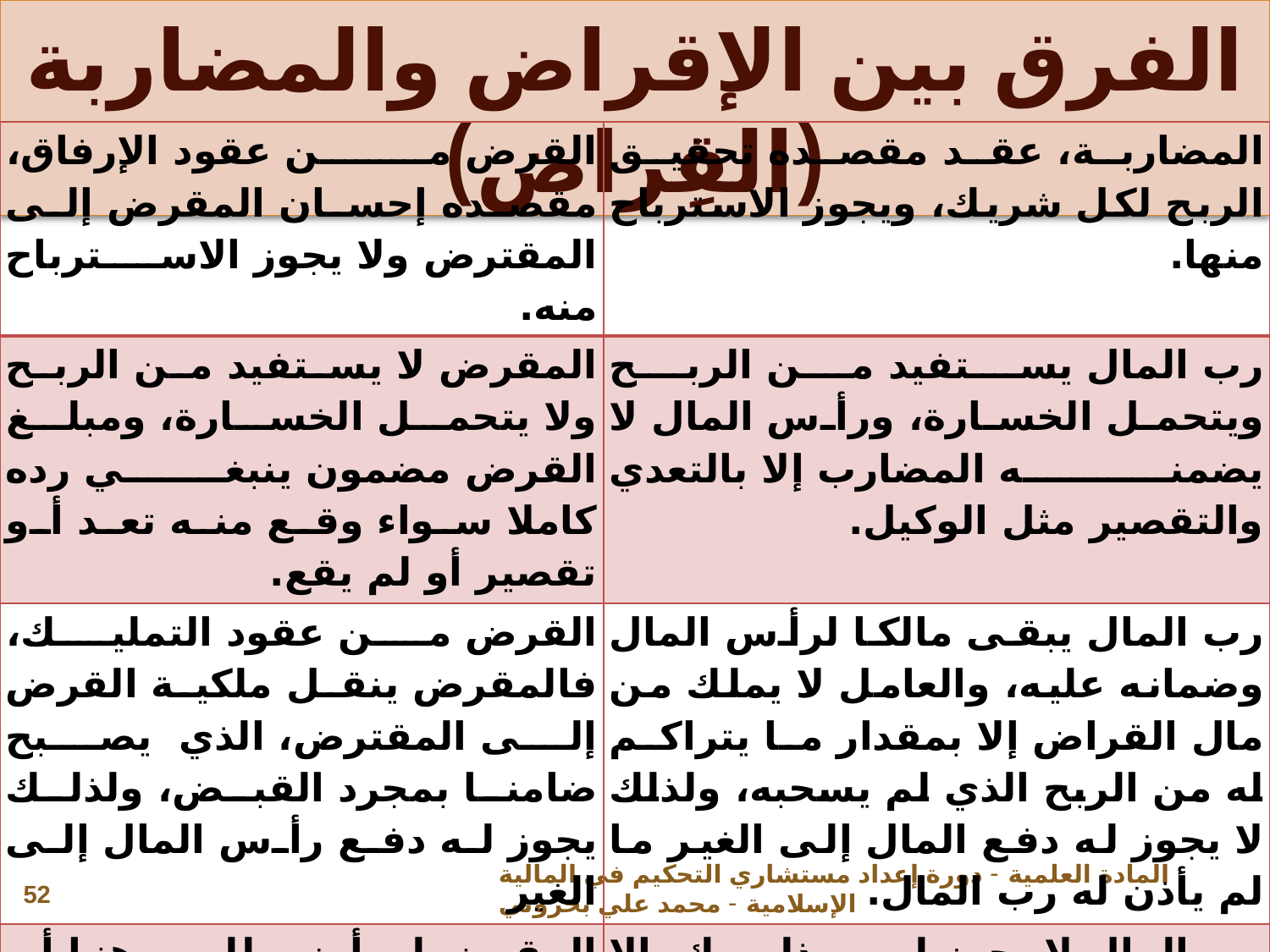

الفرق بين الإقراض والمضاربة (القِراض)
| القرض من عقود الإرفاق، مقصده إحسان المقرض إلى المقترض ولا يجوز الاسترباح منه. | المضاربة، عقد مقصده تحقيق الربح لكل شريك، ويجوز الاسترباح منها. |
| --- | --- |
| المقرض لا يستفيد من الربح ولا يتحمل الخسارة، ومبلغ القرض مضمون ينبغي رده كاملا سواء وقع منه تعد أو تقصير أو لم يقع. | رب المال يستفيد من الربح ويتحمل الخسارة، ورأس المال لا يضمنه المضارب إلا بالتعدي والتقصير مثل الوكيل. |
| القرض من عقود التمليك، فالمقرض ينقل ملكية القرض إلى المقترض، الذي يصبح ضامنا بمجرد القبض، ولذلك يجوز له دفع رأس المال إلى الغير | رب المال يبقى مالكا لرأس المال وضمانه عليه، والعامل لا يملك من مال القراض إلا بمقدار ما يتراكم له من الربح الذي لم يسحبه، ولذلك لا يجوز له دفع المال إلى الغير ما لم يأذن له رب المال. |
| المقرض له أن يطلب رهنا أو كفالة أو ضمانا من المقترض، للاستيثاق من استرداد القرض. | رب المال لا يجوز له ذلك، إلا لضمان حالات التعدي والتقصير لا لضمان رأس المال، لأن الضمان يُطلب من الضامن لا من الأمين. |
| كل زيادة مشروطة في عقد القرض تعتبر ربا محرما. | الربح المشروط في عقد القراض جائز، بل واجب، على أن يكون جزءا شائعا لا معينا |

المادة العلمية - دورة إعداد مستشاري التحكيم في المالية الإسلامية - محمد علي بحروني
52